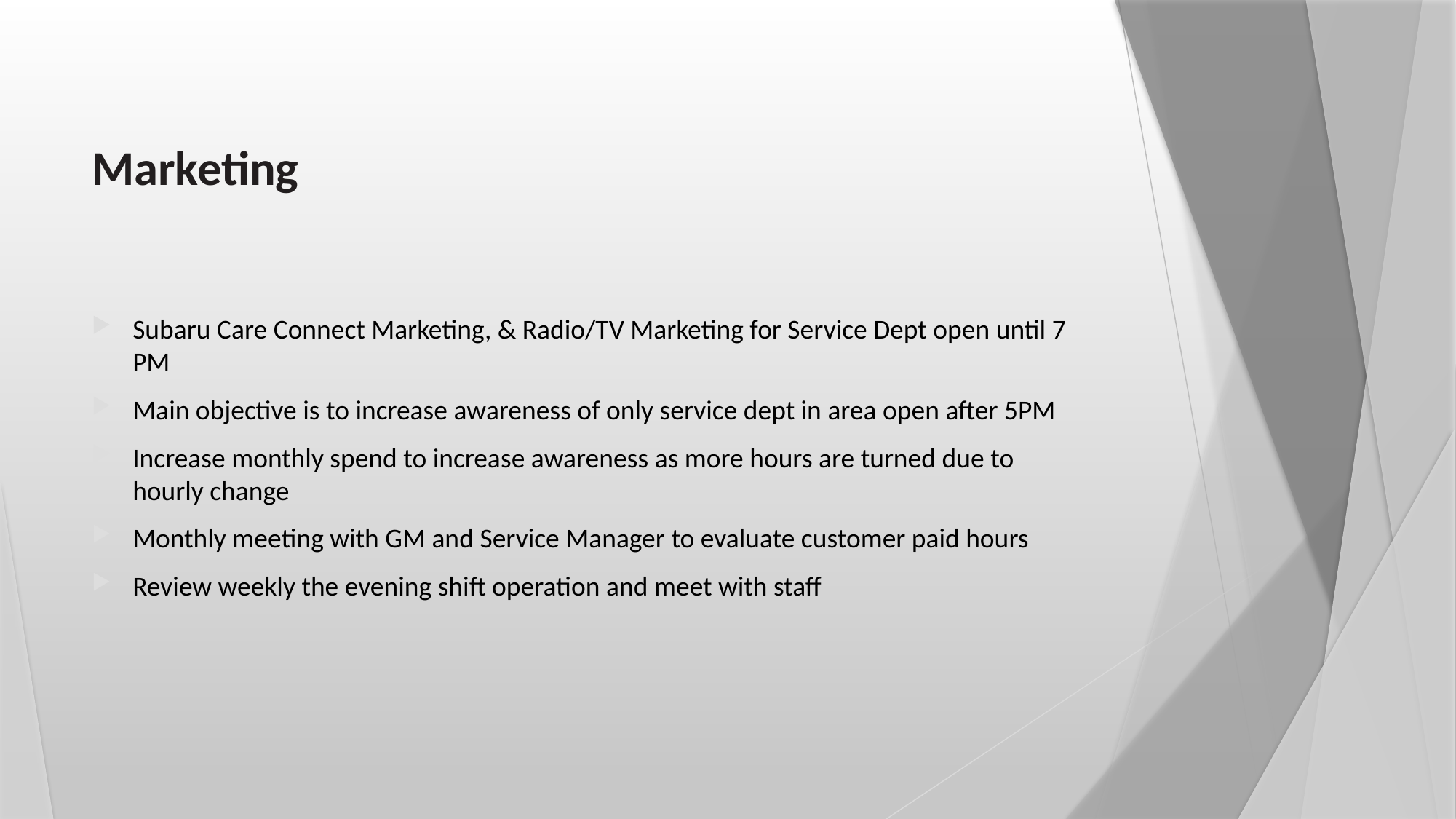

# Marketing

Subaru Care Connect Marketing, & Radio/TV Marketing for Service Dept open until 7 PM
Main objective is to increase awareness of only service dept in area open after 5PM
Increase monthly spend to increase awareness as more hours are turned due to  hourly change
Monthly meeting with GM and Service Manager to evaluate customer paid hours
Review weekly the evening shift operation and meet with staff